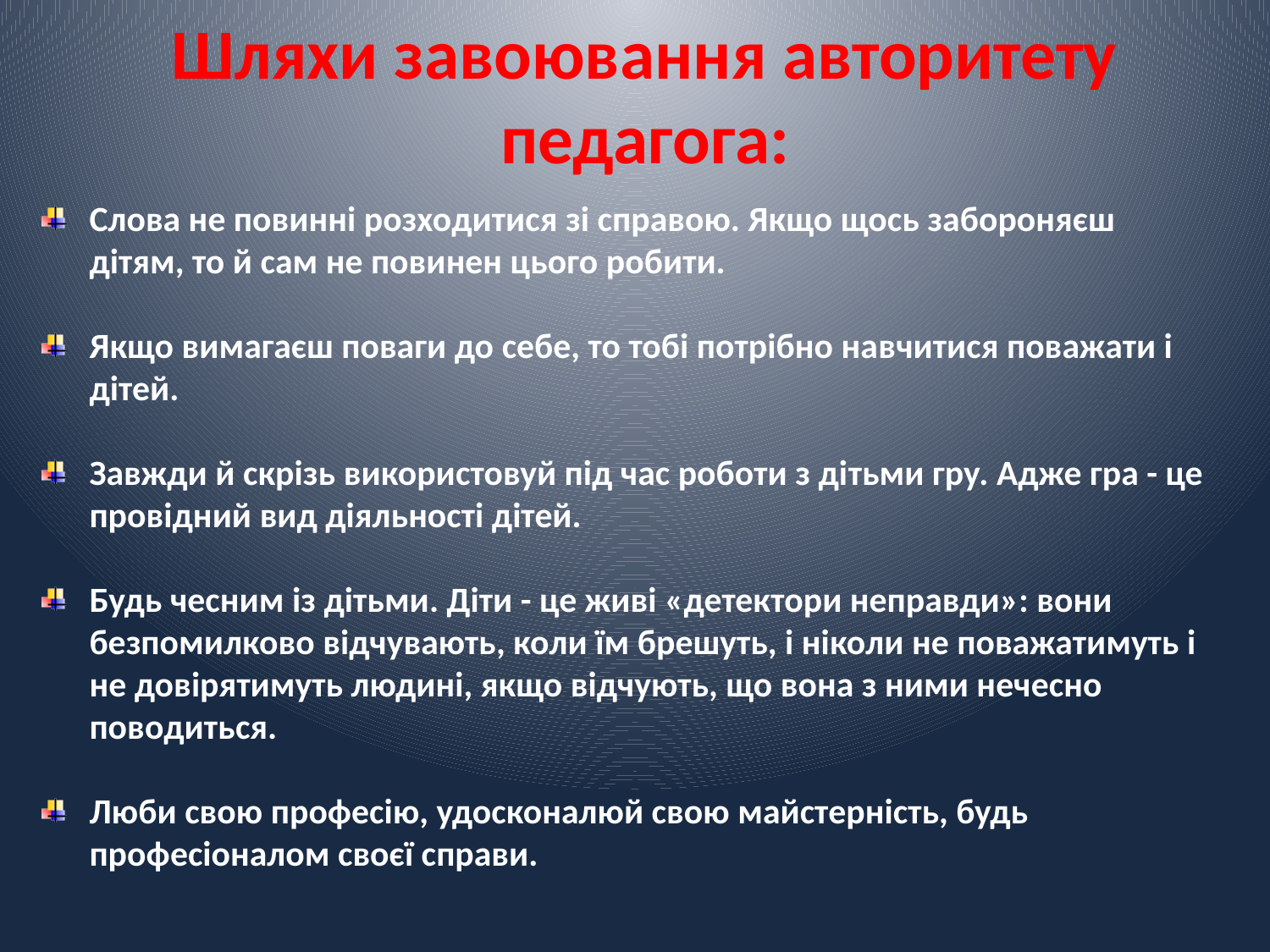

Шляхи завоювання авторитету педагога:
Слова не повинні розходитися зі справою. Якщо щось забороняєш дітям, то й сам не повинен цього робити.

Якщо вимагаєш поваги до себе, то тобі потрібно на­вчитися поважати і дітей.

Завжди й скрізь використовуй під час роботи з ді­тьми гру. Адже гра - це провідний вид діяльності дітей.

Будь чесним із дітьми. Діти - це живі «детектори неправди»: вони безпомилково відчувають, коли їм брешуть, і ніколи не поважатимуть і не довіряти­муть людині, якщо відчують, що вона з ними нечесно
поводиться.

Люби свою професію, удосконалюй свою майстерність, будь професіоналом своєї справи.